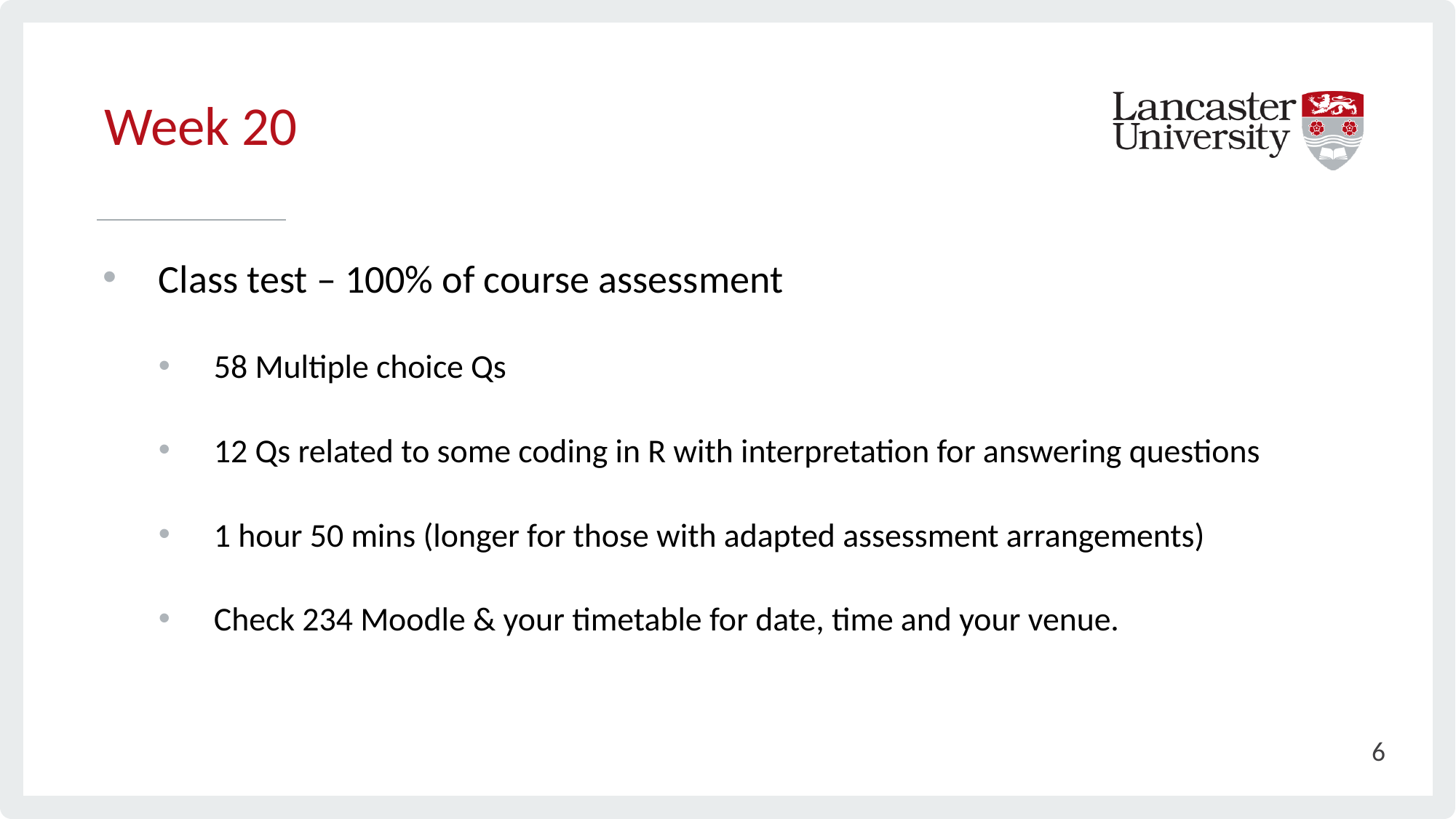

Week 20
# Class test – 100% of course assessment
58 Multiple choice Qs
12 Qs related to some coding in R with interpretation for answering questions
1 hour 50 mins (longer for those with adapted assessment arrangements)
Check 234 Moodle & your timetable for date, time and your venue.

6